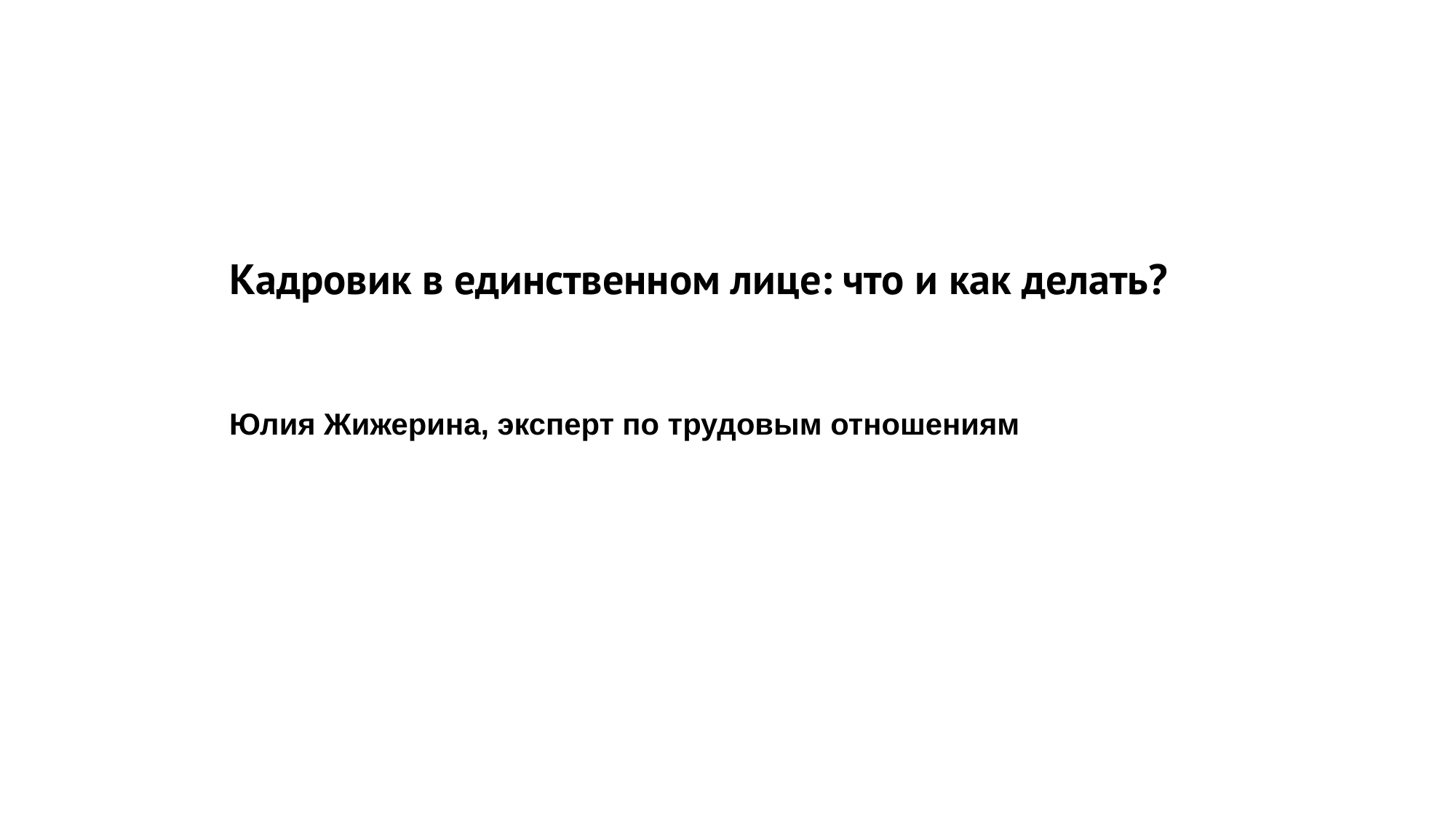

Кадровик в единственном лице: что и как делать?

Юлия Жижерина, эксперт по трудовым отношениям
Дипломы